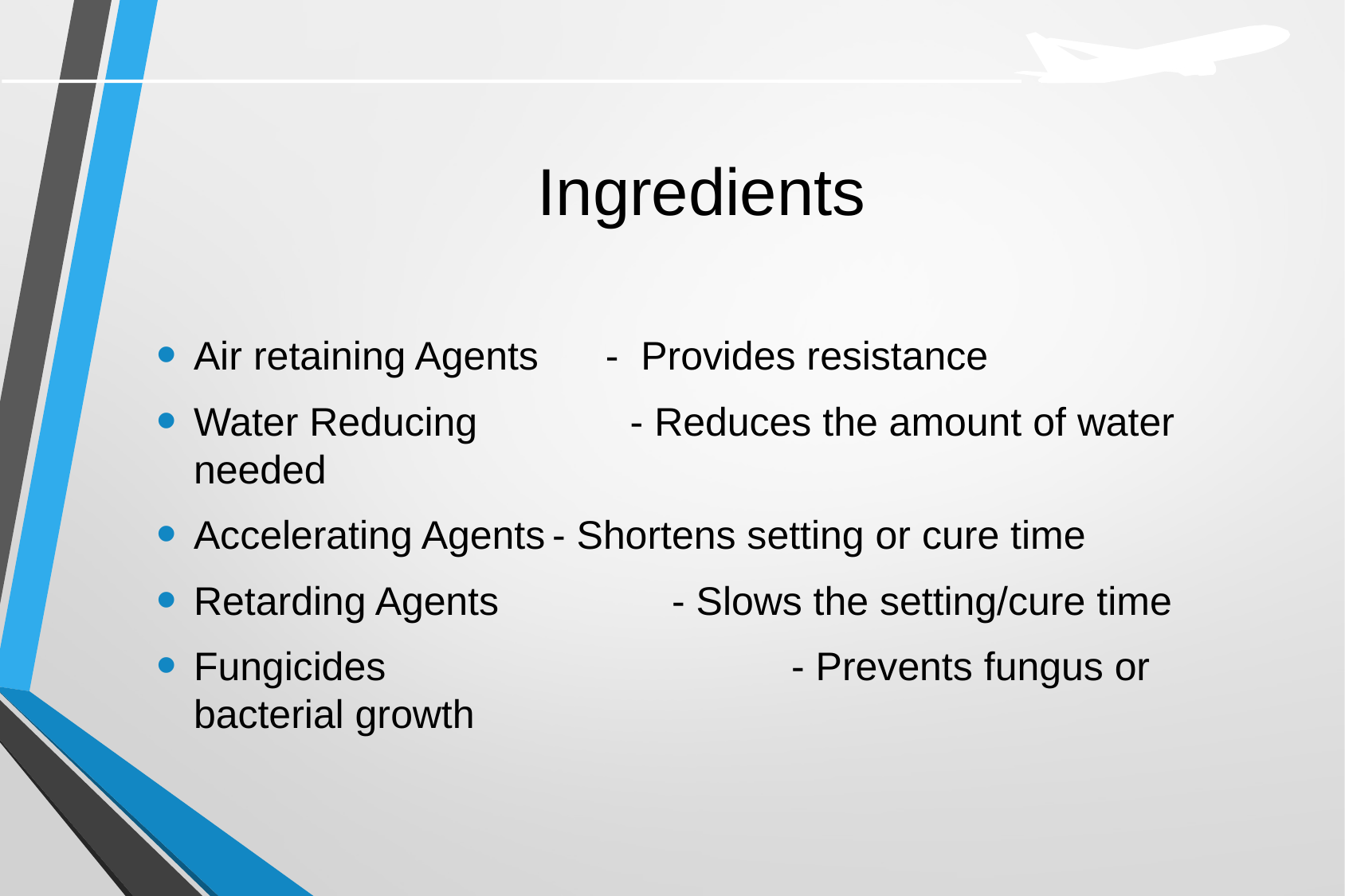

# Ingredients
Air retaining Agents      -  Provides resistance
Water Reducing 	       - Reduces the amount of water needed
Accelerating Agents	- Shortens setting or cure time
Retarding Agents 		- Slows the setting/cure time
Fungicides				- Prevents fungus or bacterial growth